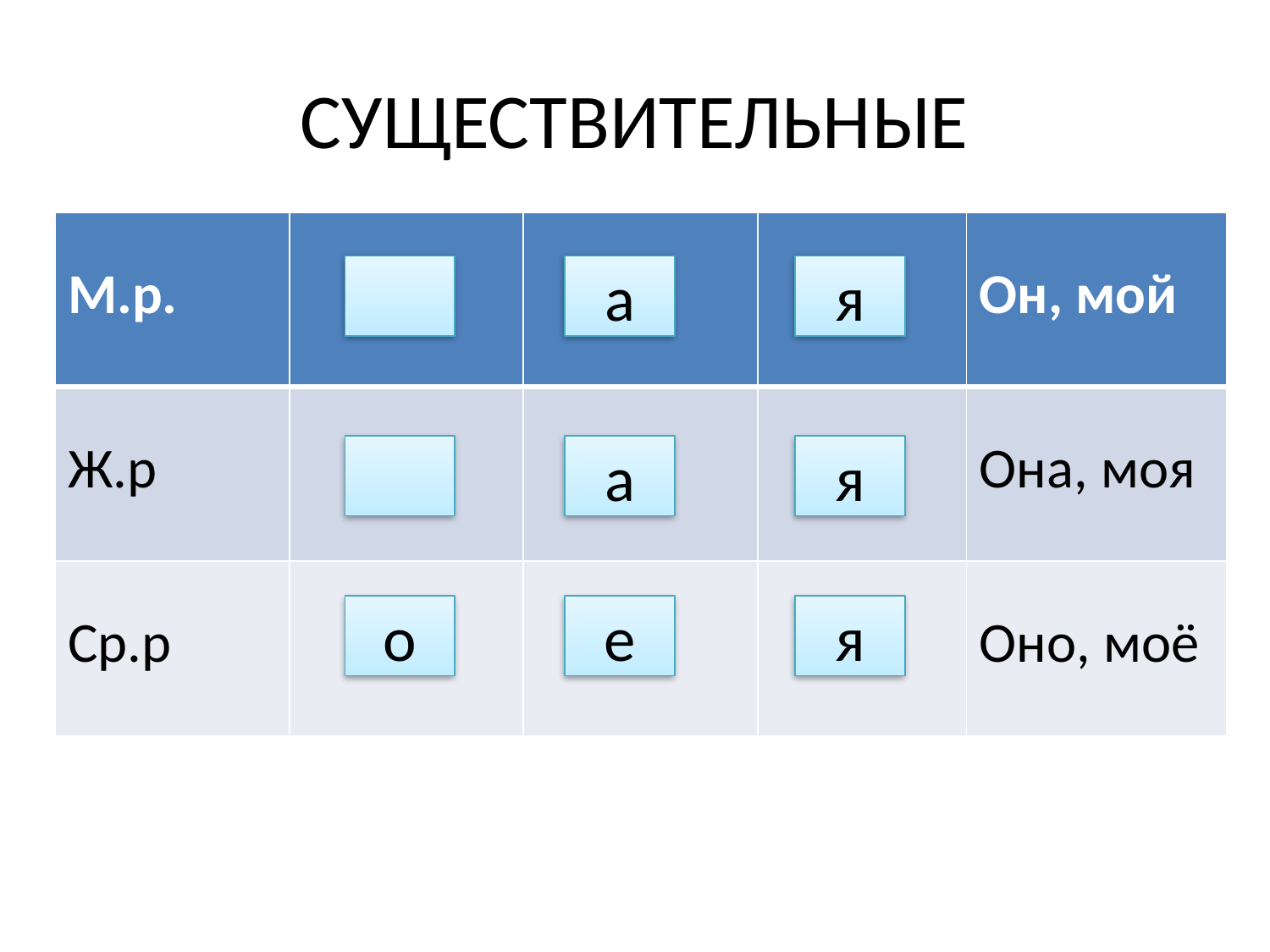

# СУЩЕСТВИТЕЛЬНЫЕ
| М.р. |  |  |  | Он, мой |
| --- | --- | --- | --- | --- |
| Ж.р |  |  |  | Она, моя |
| Ср.р |  |  |  | Оно, моё |

а
я

а
я
о
е
я